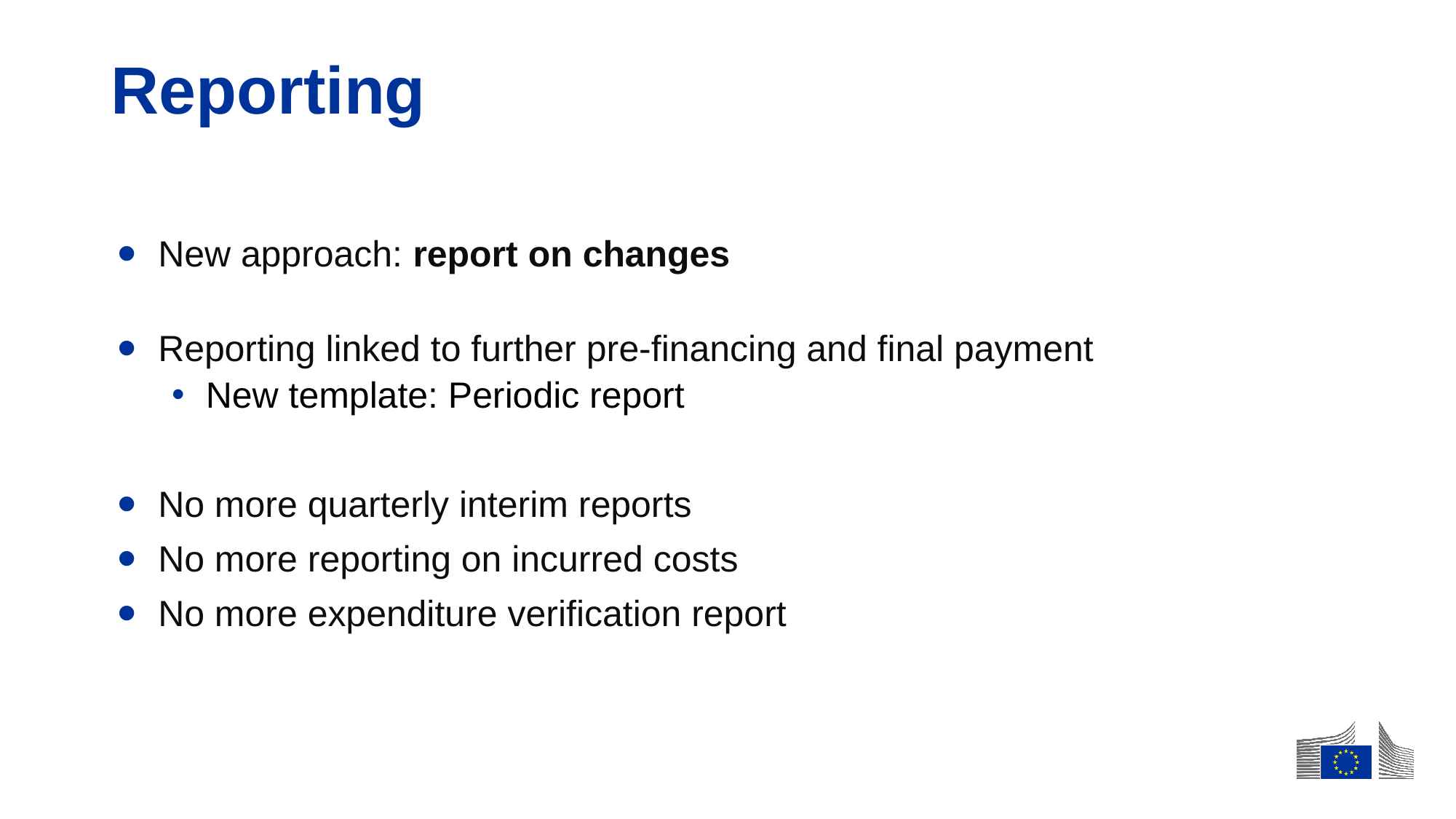

# Reporting
New approach: report on changes

Reporting linked to further pre-financing and final payment
New template: Periodic report

No more quarterly interim reports
No more reporting on incurred costs
No more expenditure verification report